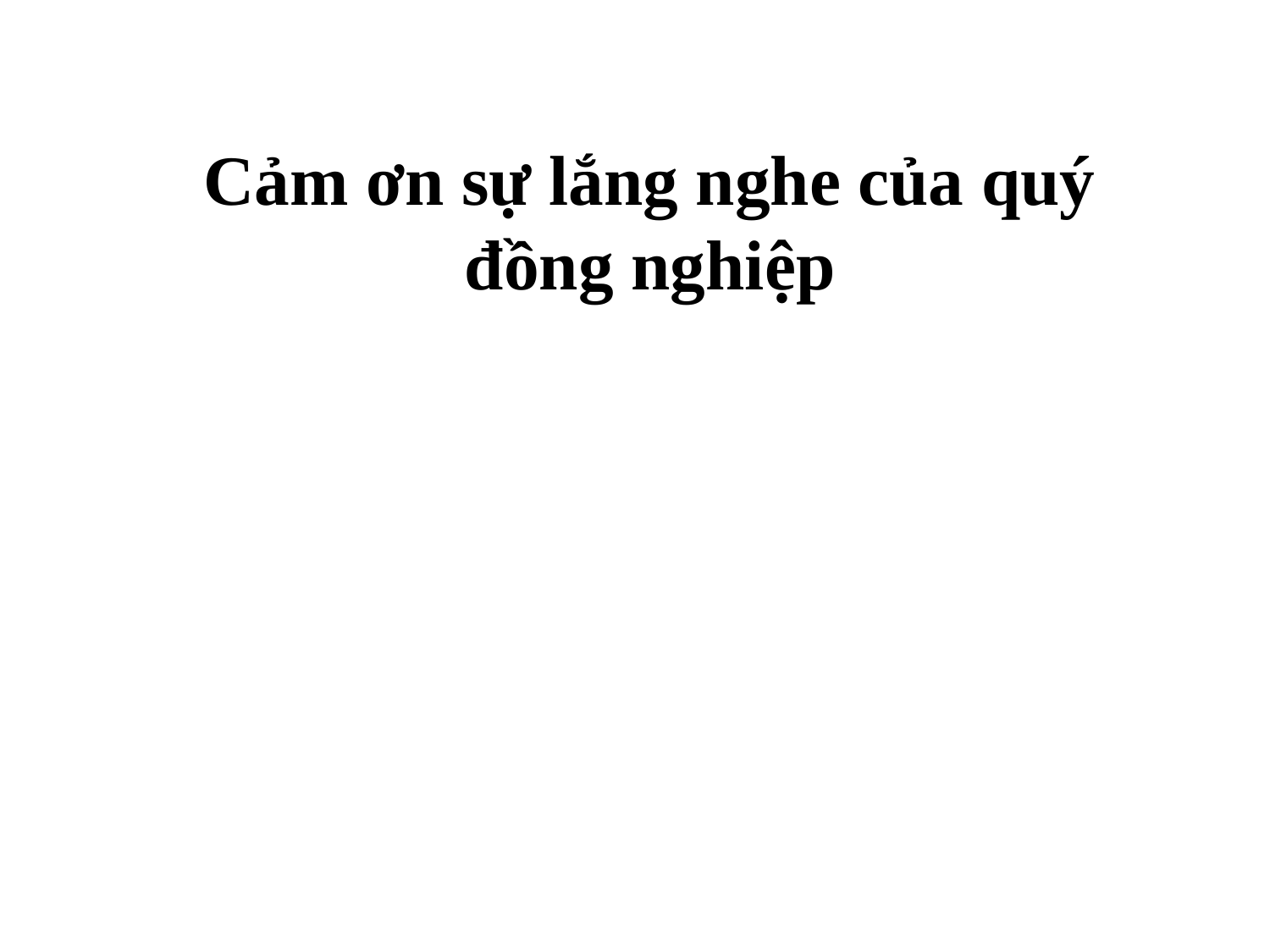

Cảm ơn sự lắng nghe của quý đồng nghiệp